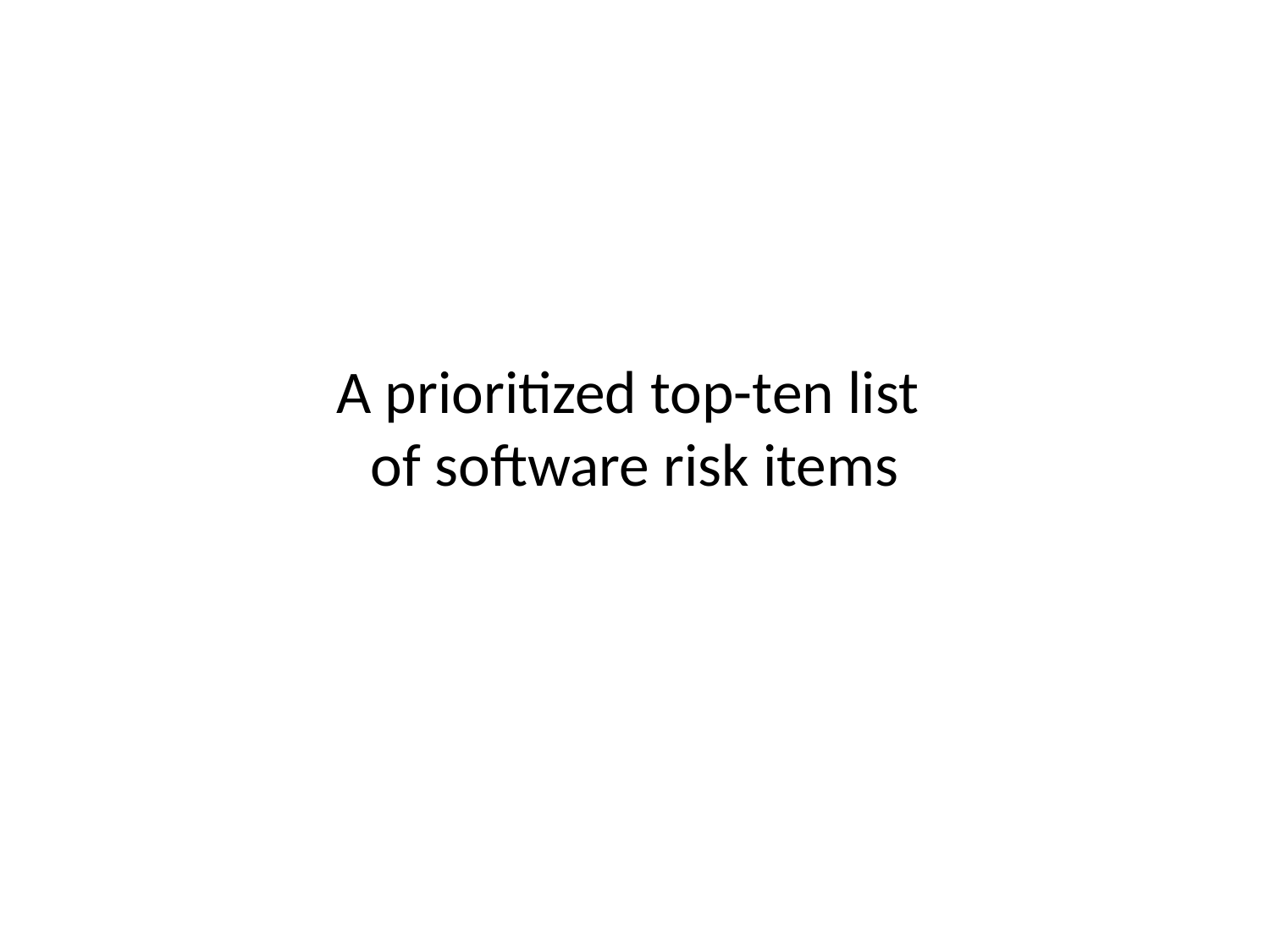

# A prioritized top-ten list of software risk items